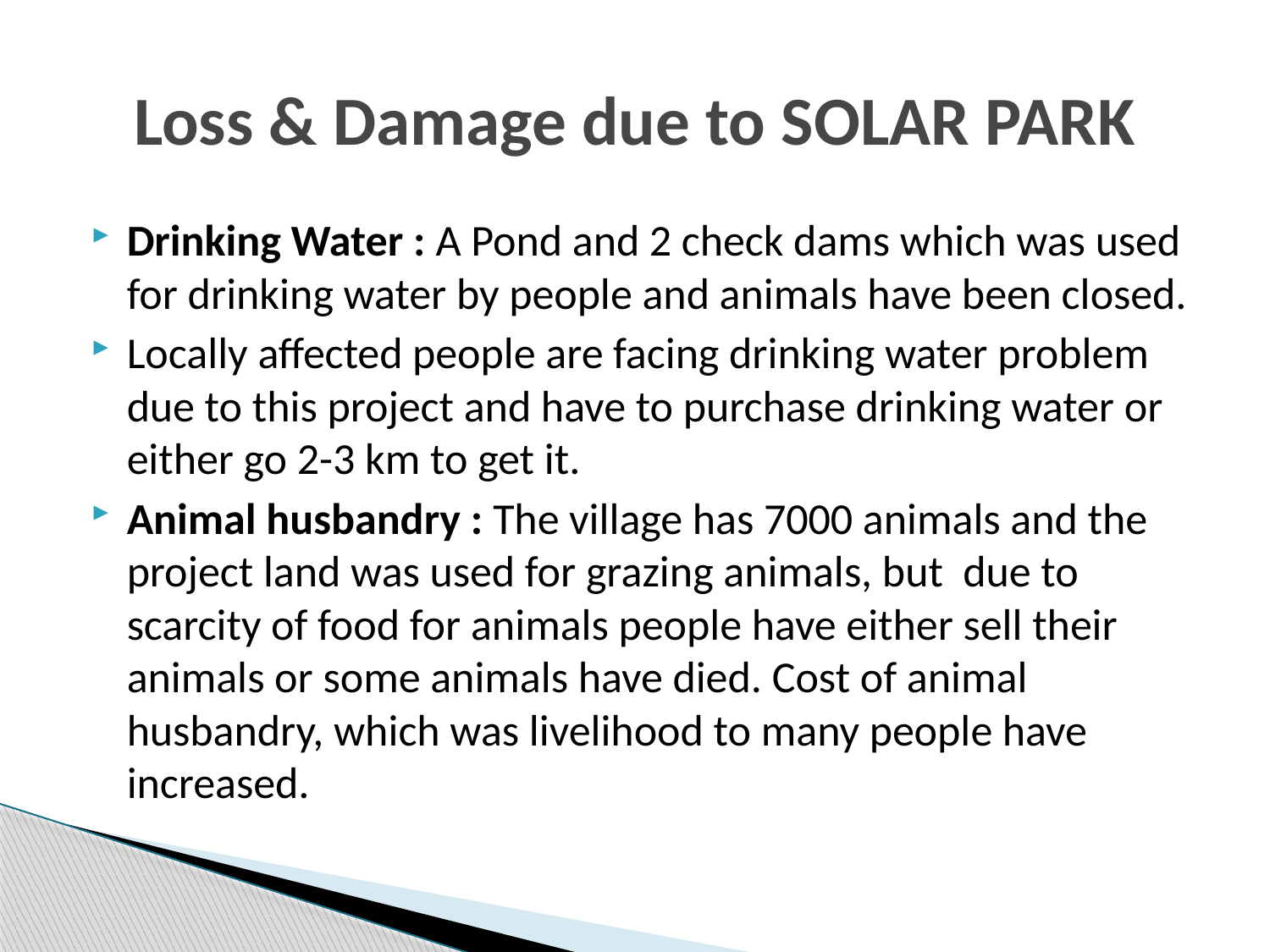

# Loss & Damage due to SOLAR PARK
Drinking Water : A Pond and 2 check dams which was used for drinking water by people and animals have been closed.
Locally affected people are facing drinking water problem due to this project and have to purchase drinking water or either go 2-3 km to get it.
Animal husbandry : The village has 7000 animals and the project land was used for grazing animals, but  due to scarcity of food for animals people have either sell their animals or some animals have died. Cost of animal husbandry, which was livelihood to many people have  increased.